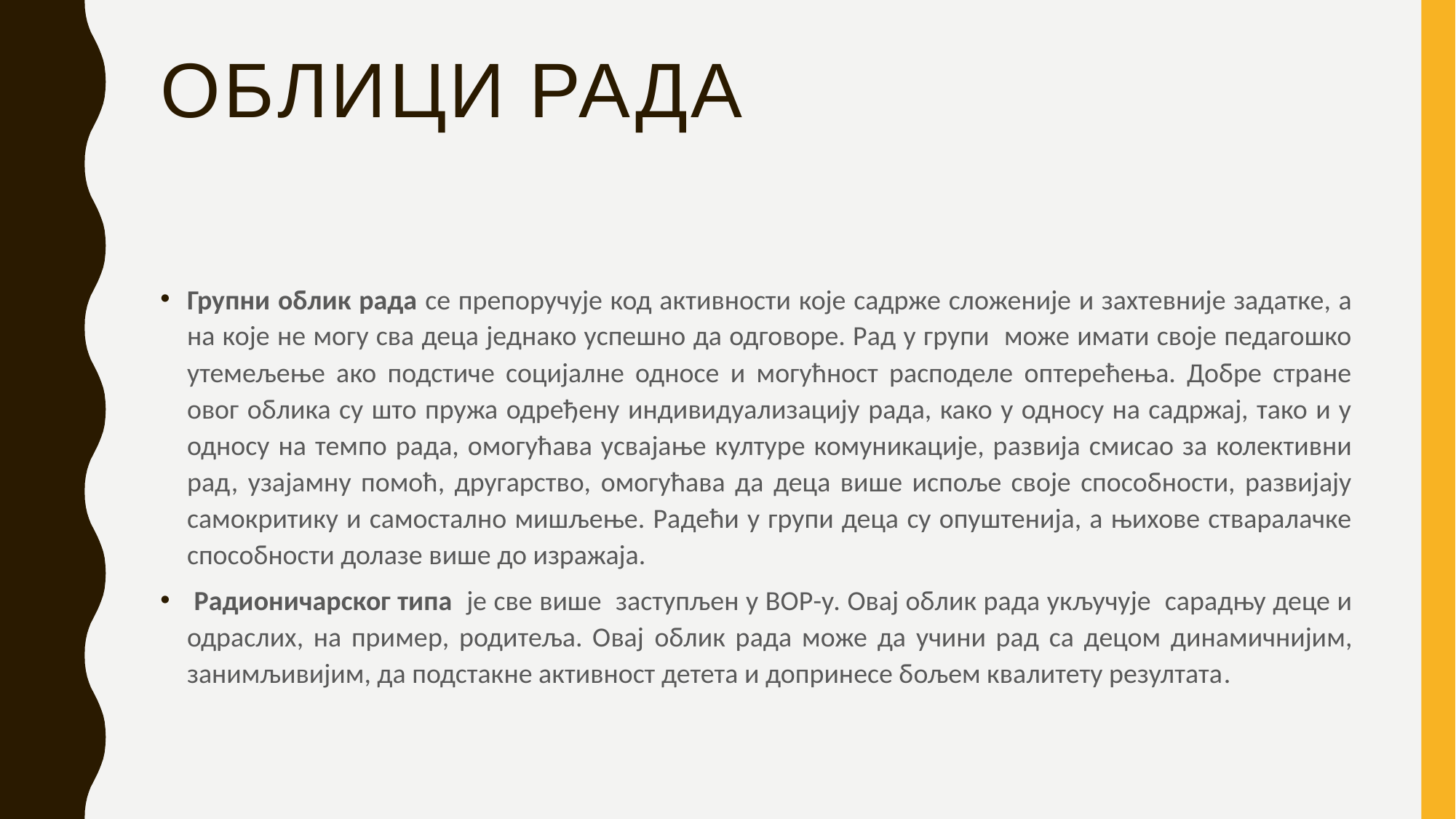

# ОБЛИЦИ РАДА
Групни облик рада се препоручује код активности које садрже сложеније и захтевније задатке, а на које не могу сва деца једнако успешно да одговоре. Рад у групи  може имати своје педагошко утемељење ако подстиче социјалне односе и могућност расподеле оптерећења. Добре стране овог облика су што пружа одређену индивидуализацију рада, како у односу на садржај, тако и у односу на темпо рада, омогућава усвајање културе комуникације, развија смисао за колективни рад, узајамну помоћ, другарство, омогућава да деца више испоље своје способности, развијају самокритику и самостално мишљење. Радећи у групи деца су опуштенија, а њихове стваралачке способности долазе више до изражаја.
 Радионичарског типа  је све више  заступљен у ВОР-у. Овај облик рада укључује  сарадњу деце и одраслих, на пример, родитеља. Овај облик рада може да учини рад са децом динамичнијим, занимљивијим, да подстакне активност детета и допринесе бољем квалитету резултата.